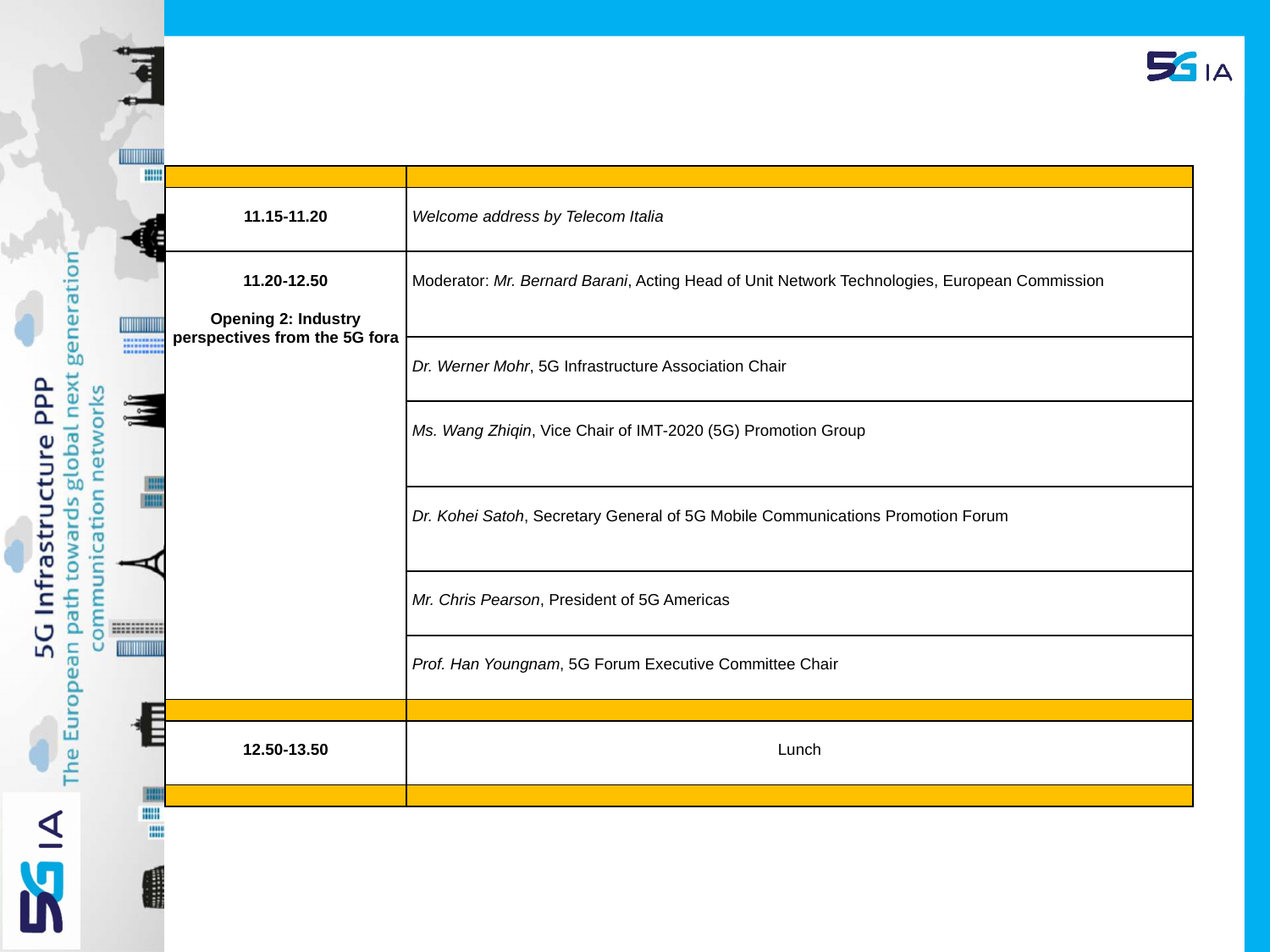

|  |  |
| --- | --- |
| 11.15-11.20 | Welcome address by Telecom Italia |
| 11.20-12.50   Opening 2: Industry perspectives from the 5G fora | Moderator: Mr. Bernard Barani, Acting Head of Unit Network Technologies, European Commission |
|  | Dr. Werner Mohr, 5G Infrastructure Association Chair |
|  | Ms. Wang Zhiqin, Vice Chair of IMT-2020 (5G) Promotion Group |
|  | Dr. Kohei Satoh, Secretary General of 5G Mobile Communications Promotion Forum |
|  | Mr. Chris Pearson, President of 5G Americas |
|  | Prof. Han Youngnam, 5G Forum Executive Committee Chair |
|  |  |
| 12.50-13.50 | Lunch |
|  |  |